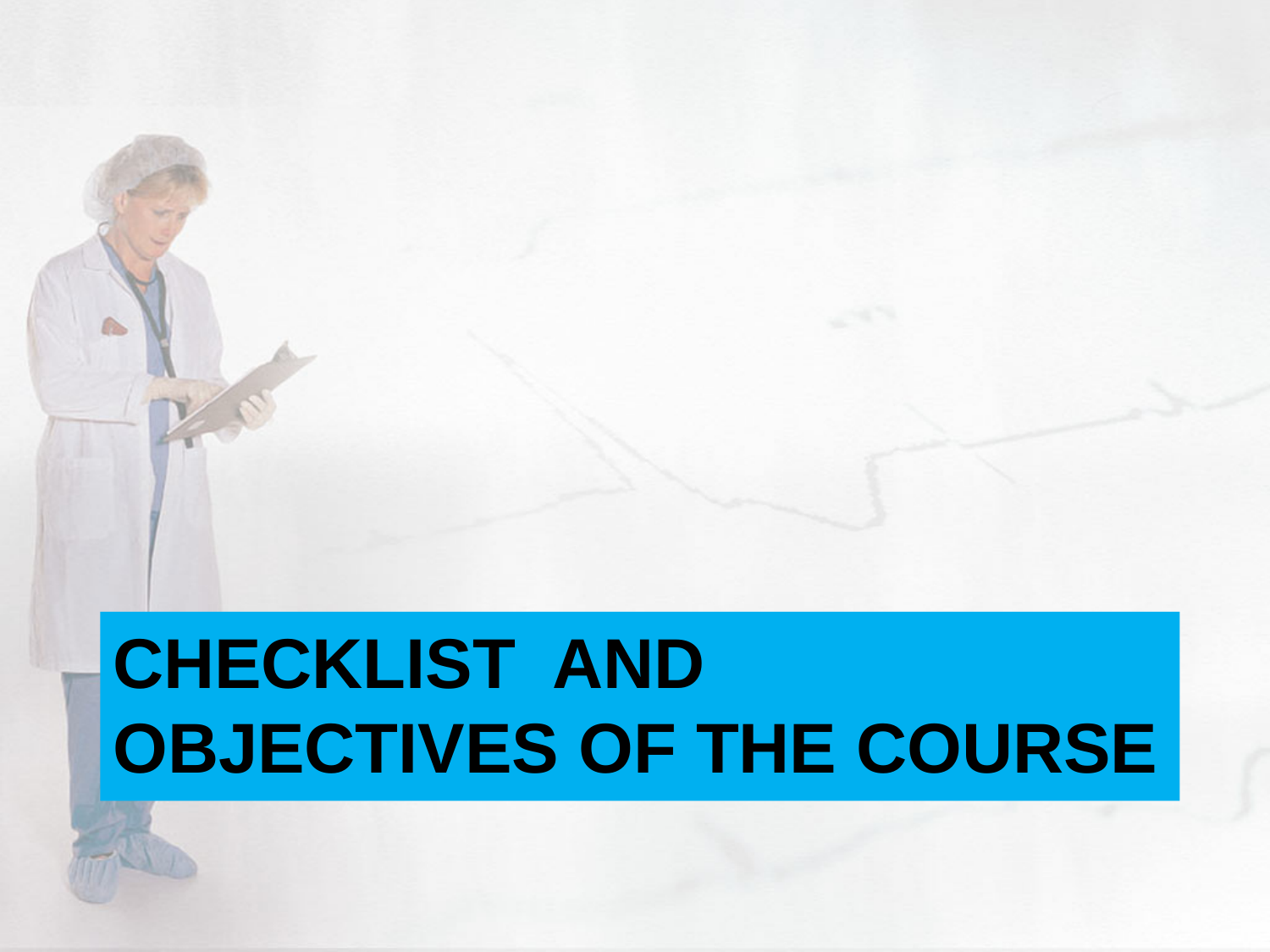

# Checklist  and  Objectives of the course